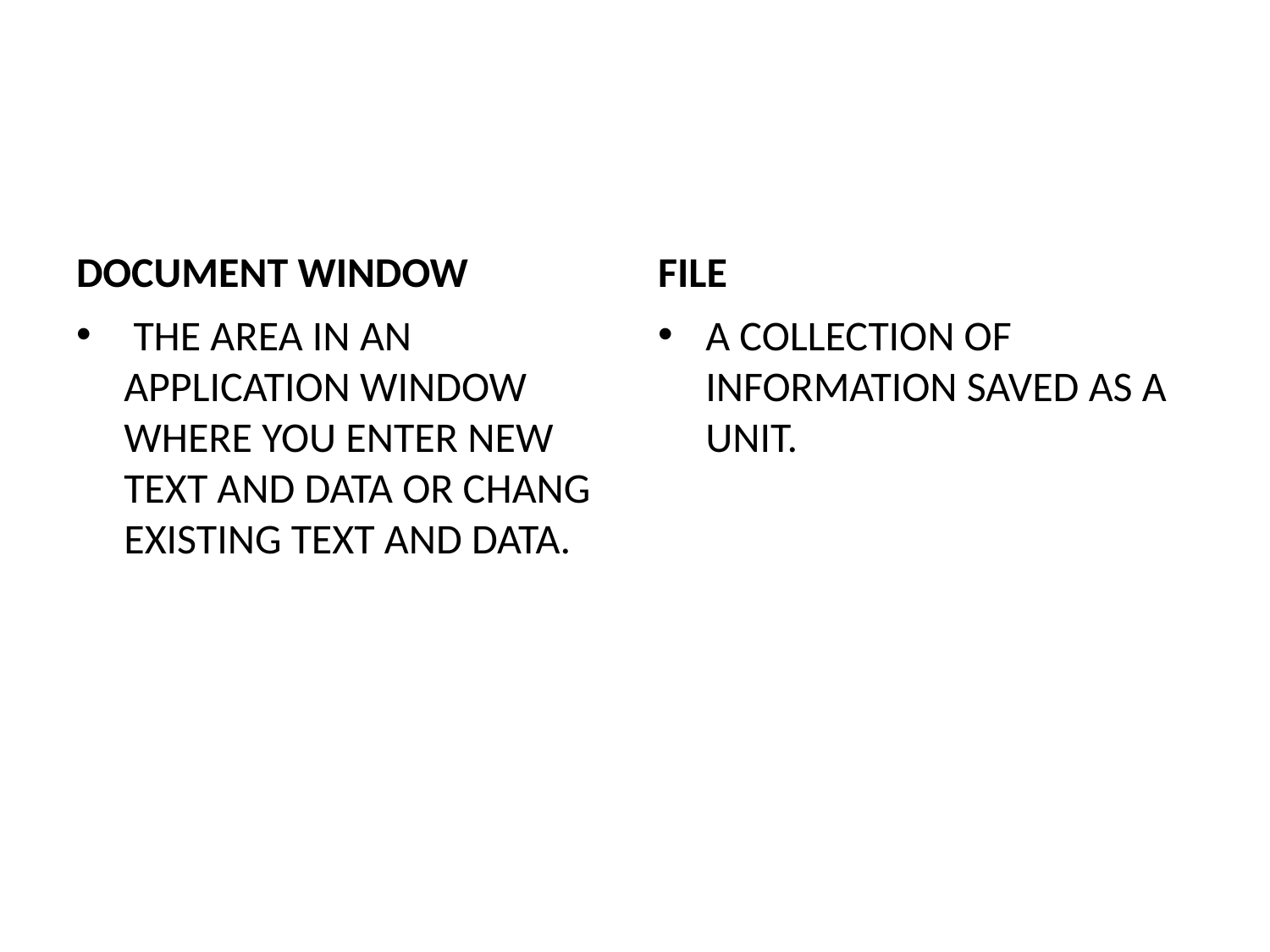

#
DOCUMENT WINDOW
FILE
 THE AREA IN AN APPLICATION WINDOW WHERE YOU ENTER NEW TEXT AND DATA OR CHANG EXISTING TEXT AND DATA.
A COLLECTION OF INFORMATION SAVED AS A UNIT.